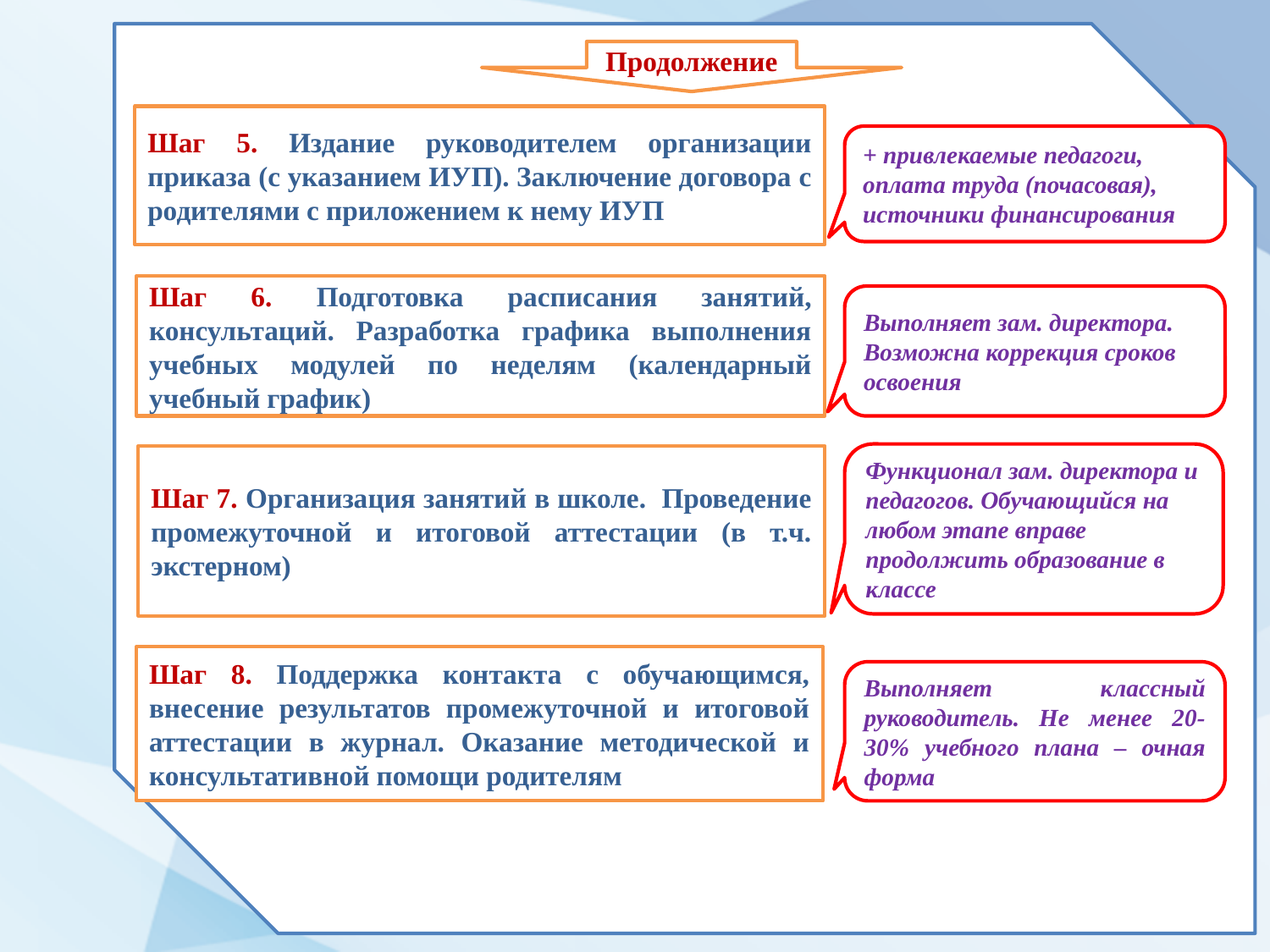

Продолжение

Шаг 5. Издание руководителем организации приказа (с указанием ИУП). Заключение договора с родителями с приложением к нему ИУП
+ привлекаемые педагоги, оплата труда (почасовая), источники финансирования
Шаг 6. Подготовка расписания занятий, консультаций. Разработка графика выполнения учебных модулей по неделям (календарный учебный график)
Выполняет зам. директора. Возможна коррекция сроков освоения
Функционал зам. директора и педагогов. Обучающийся на любом этапе вправе продолжить образование в классе
Шаг 7. Организация занятий в школе.  Проведение промежуточной и итоговой аттестации (в т.ч. экстерном)
Шаг 8. Поддержка контакта с обучающимся, внесение результатов промежуточной и итоговой аттестации в журнал. Оказание методической и консультативной помощи родителям
Выполняет классный руководитель. Не менее 20-30% учебного плана – очная форма